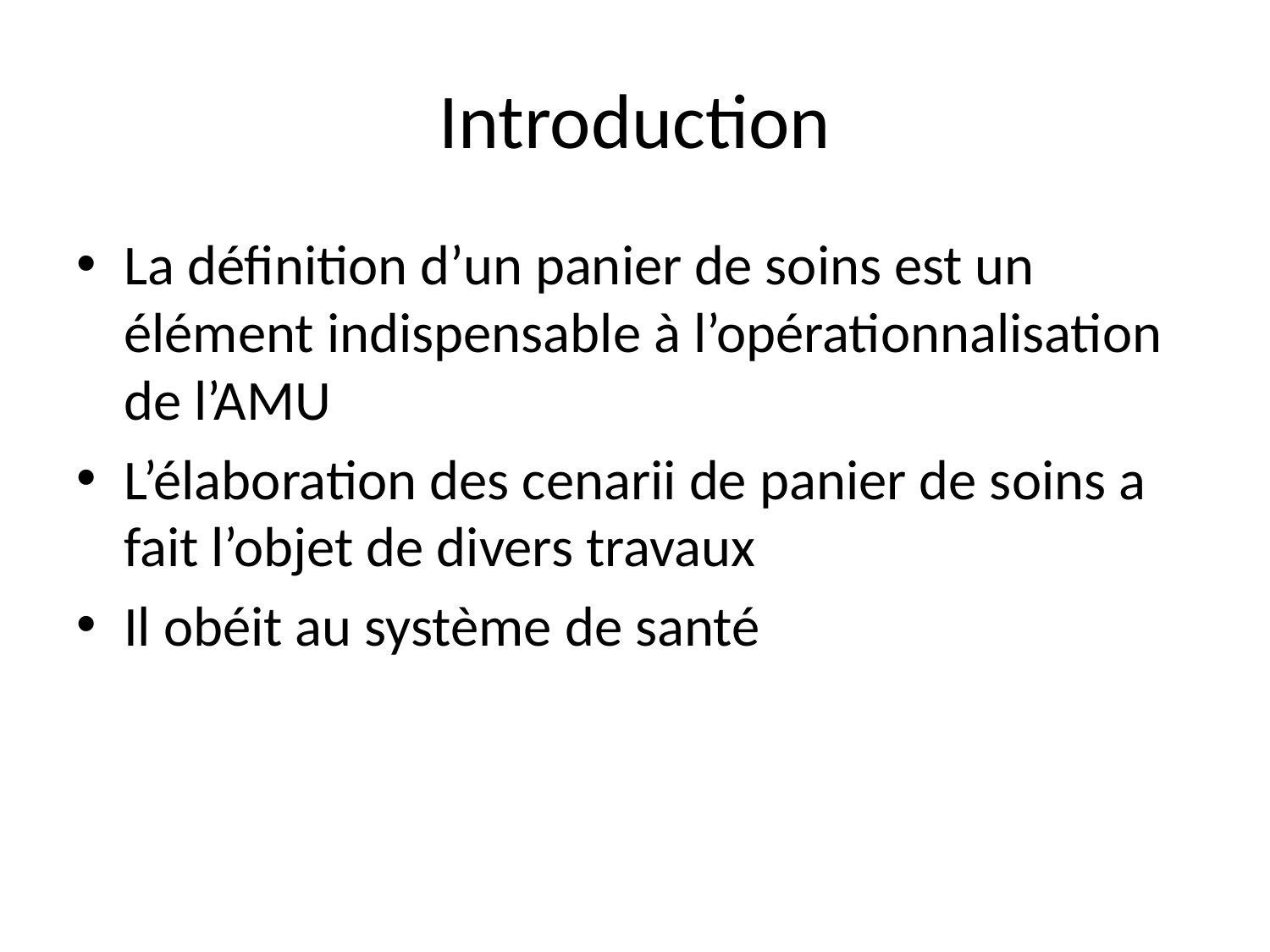

# Introduction
La définition d’un panier de soins est un élément indispensable à l’opérationnalisation de l’AMU
L’élaboration des cenarii de panier de soins a fait l’objet de divers travaux
Il obéit au système de santé